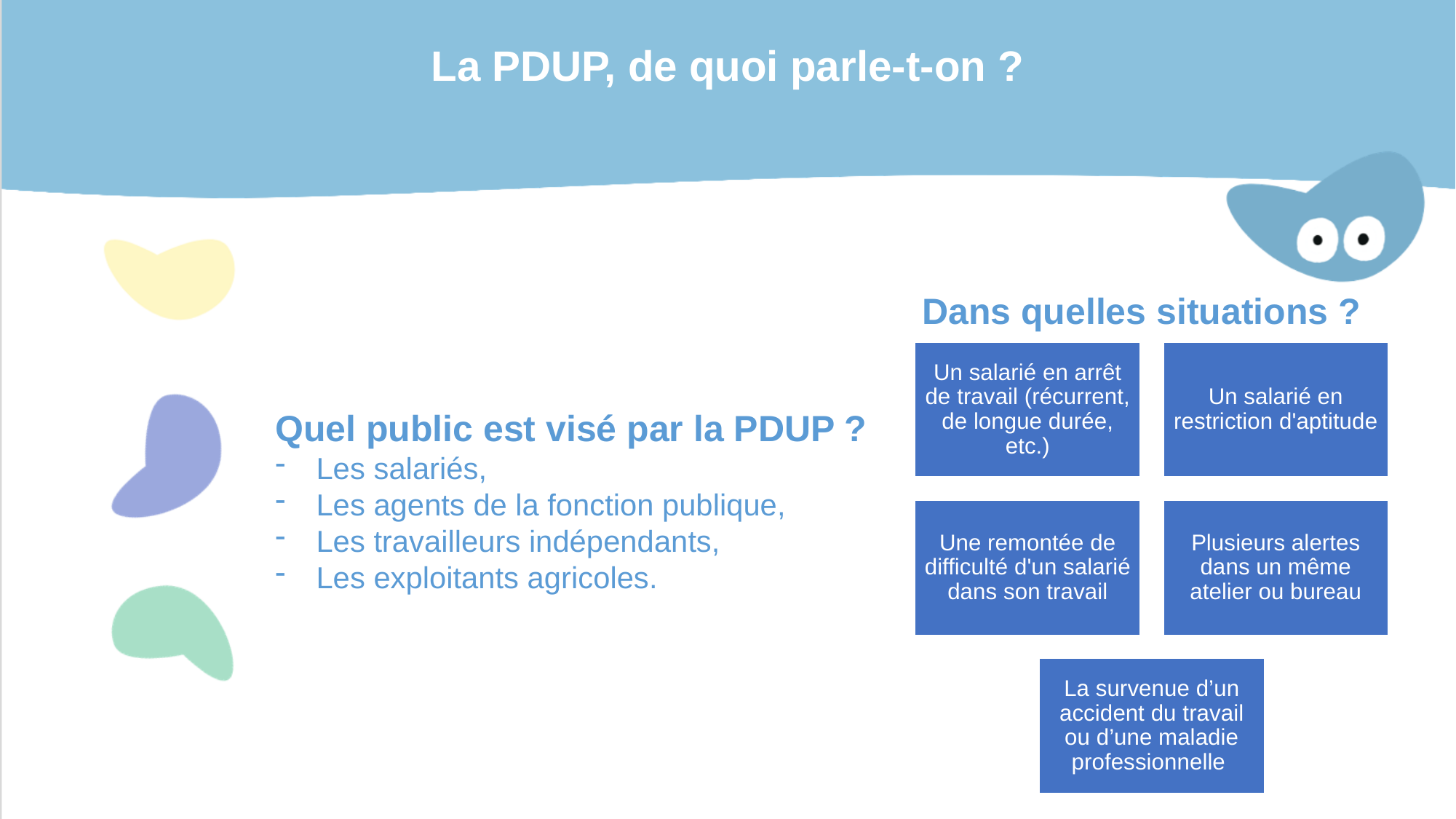

La PDUP, de quoi parle-t-on ?
Dans quelles situations ?
Un salarié en arrêt de travail (récurrent, de longue durée, etc.)
Un salarié en restriction d'aptitude
Une remontée de difficulté d'un salarié dans son travail
Plusieurs alertes dans un même atelier ou bureau
La survenue d’un accident du travail ou d’une maladie professionnelle
Quel public est visé par la PDUP ?
Les salariés,
Les agents de la fonction publique,
Les travailleurs indépendants,
Les exploitants agricoles.